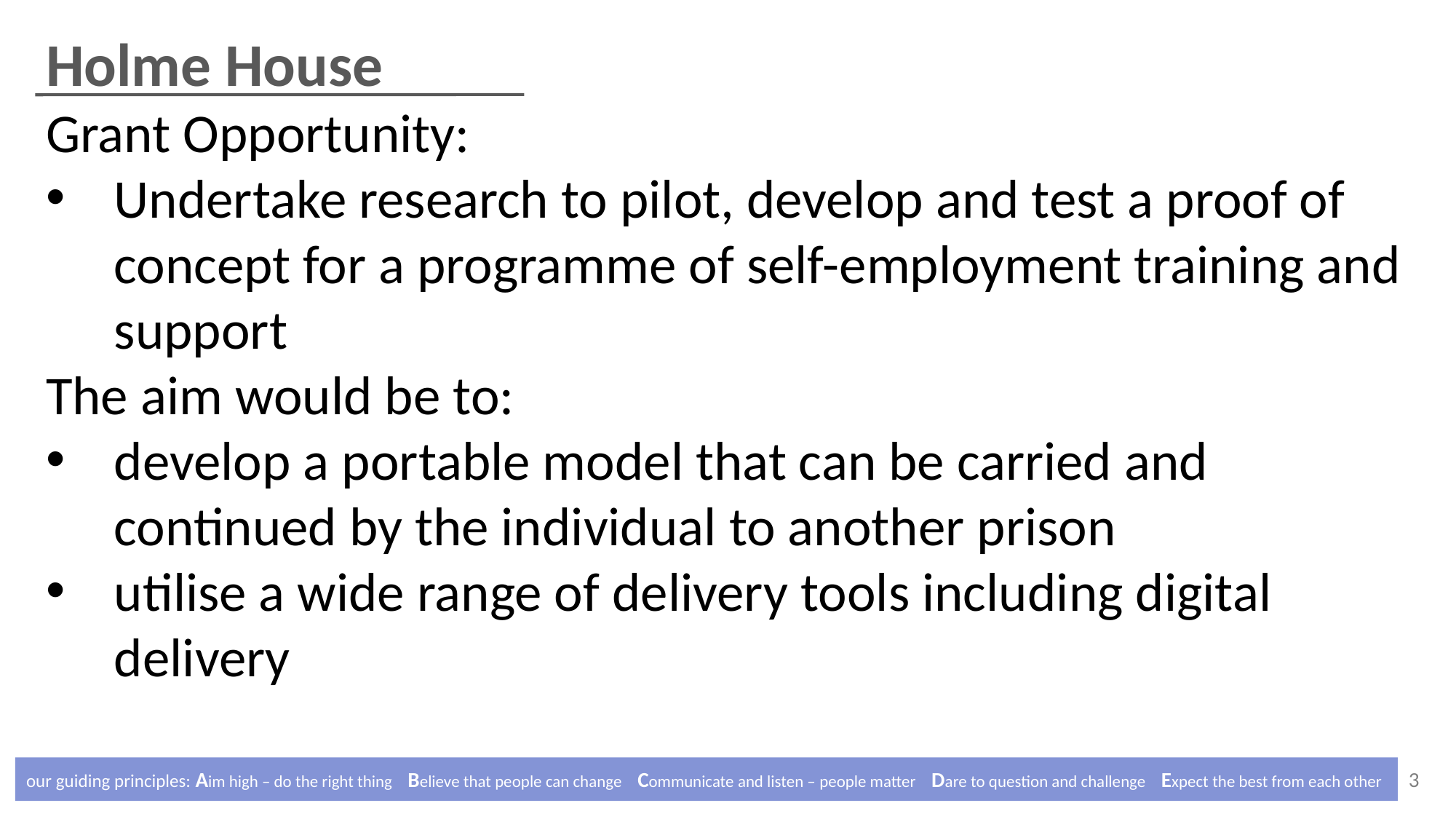

Holme House
Grant Opportunity:
Undertake research to pilot, develop and test a proof of concept for a programme of self-employment training and support
The aim would be to:
develop a portable model that can be carried and continued by the individual to another prison
utilise a wide range of delivery tools including digital delivery

our guiding principles: Aim high – do the right thing    Believe that people can change    Communicate and listen – people matter    Dare to question and challenge    Expect the best from each other
3